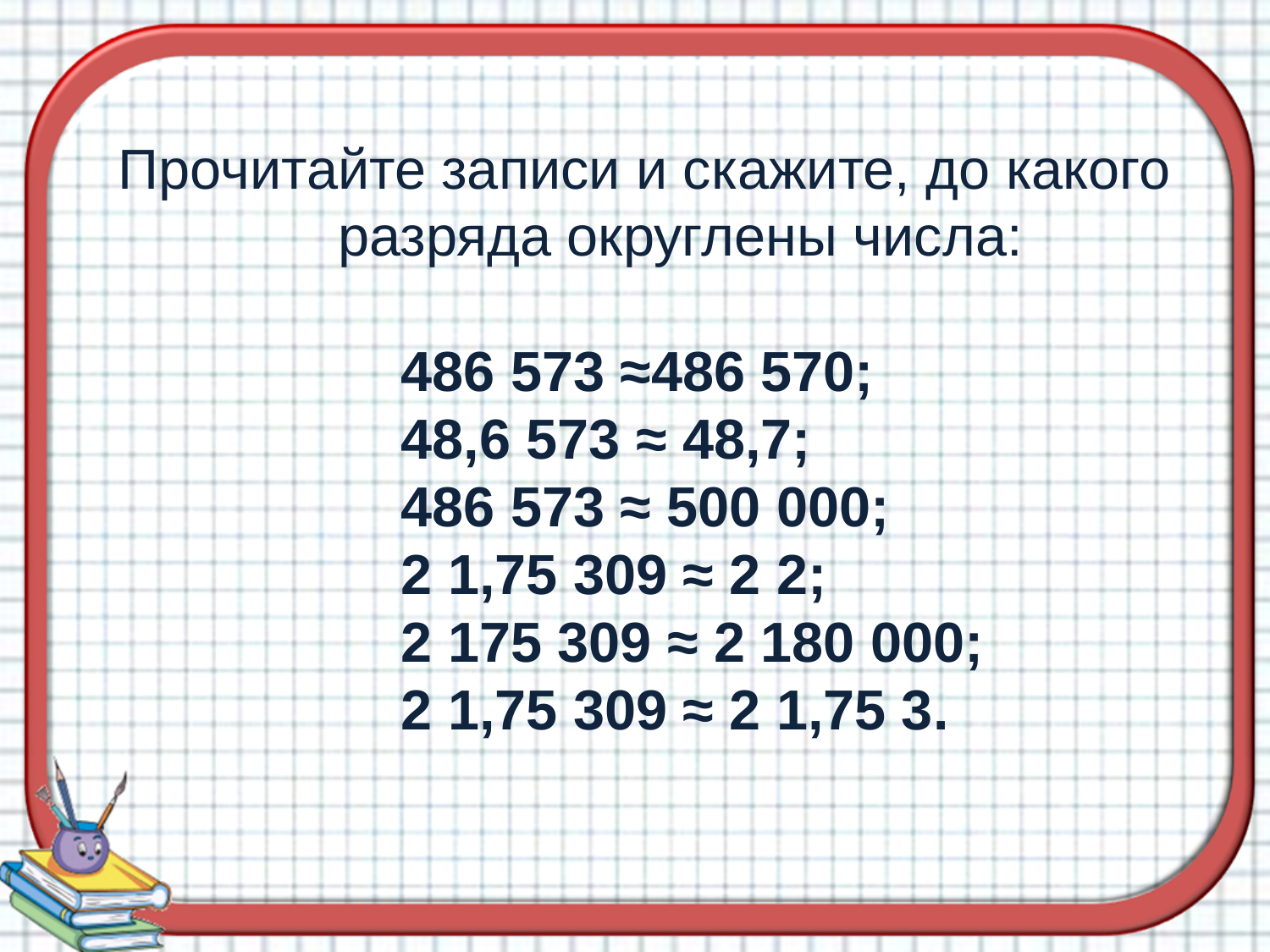

Прочитайте записи и скажите, до какого разряда округлены числа:

486 573 ≈486 570;
48,6 573 ≈ 48,7;
486 573 ≈ 500 000;
2 1,75 309 ≈ 2 2;
2 175 309 ≈ 2 180 000;
2 1,75 309 ≈ 2 1,75 3.